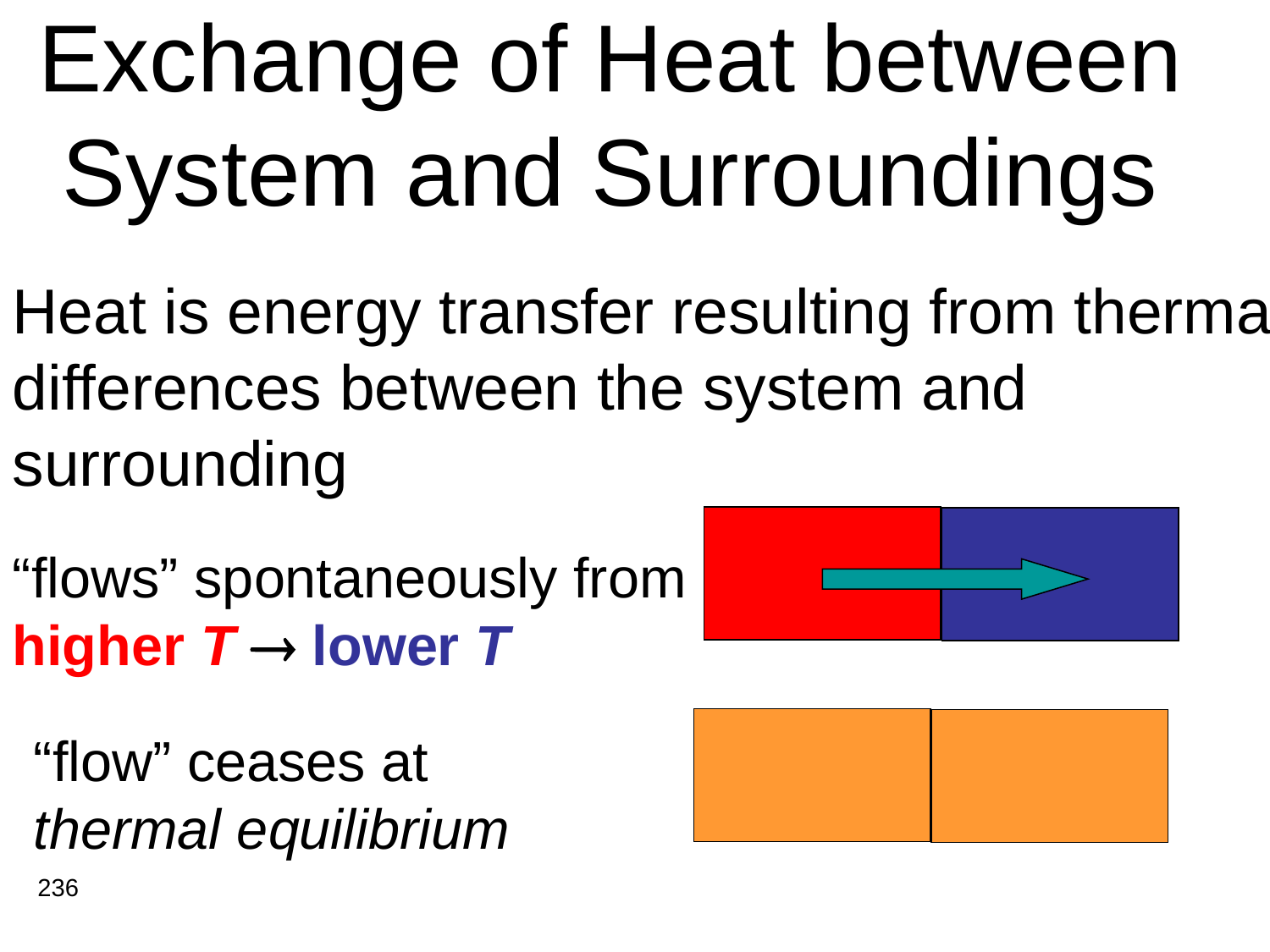

# Exchange of Heat between System and Surroundings
Heat is energy transfer resulting from thermal differences between the system and surrounding

“flows” spontaneously from higher T → lower T

“flow” ceases at thermal equilibrium

236